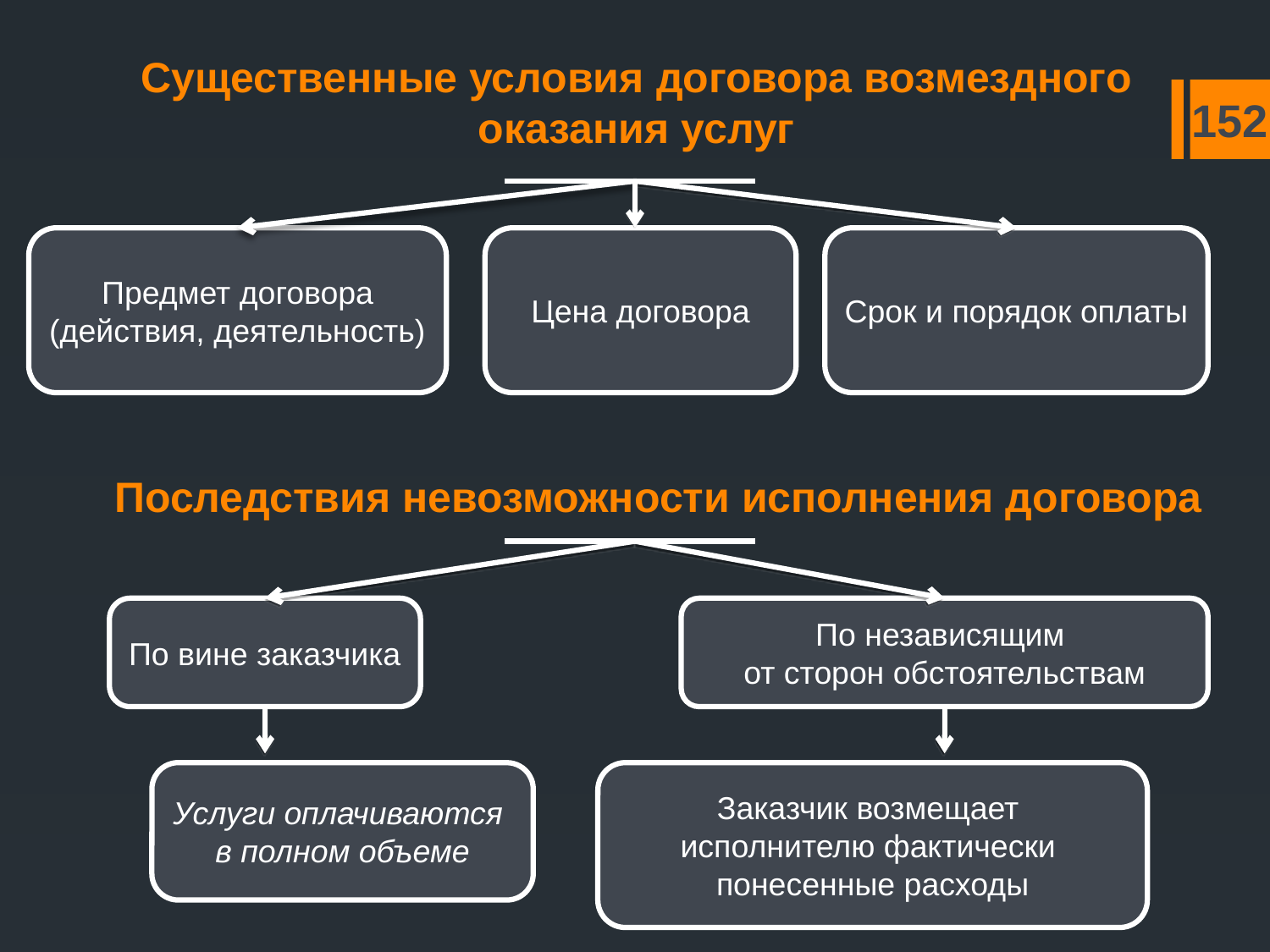

Существенные условия договора возмездного оказания услуг
152
Предмет договора
(действия, деятельность)
Цена договора
Срок и порядок оплаты
Последствия невозможности исполнения договора
По вине заказчика
По независящим
от сторон обстоятельствам
Услуги оплачиваются
в полном объеме
Заказчик возмещает
исполнителю фактически
понесенные расходы